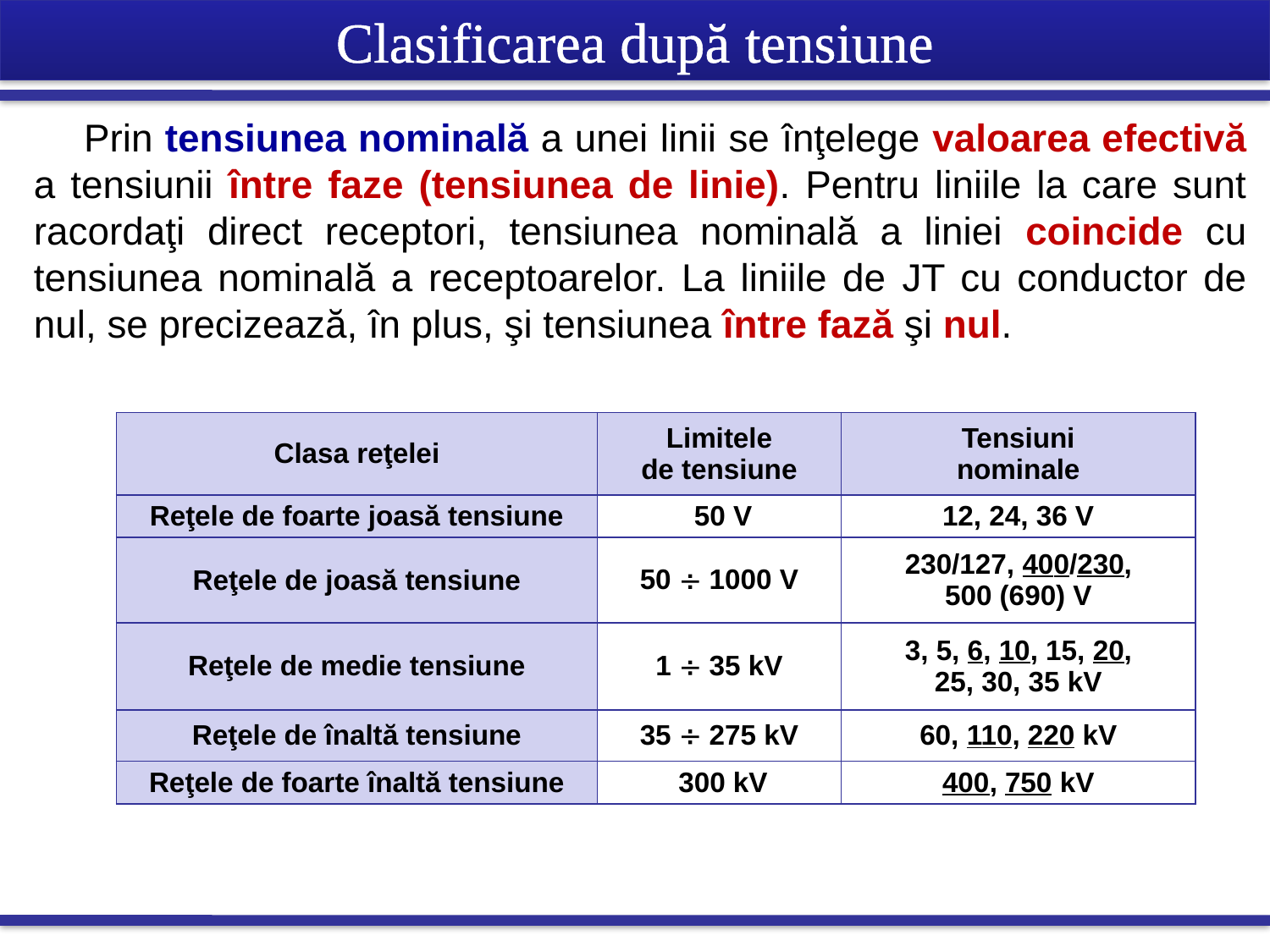

Clasificarea după tensiune

Prin tensiunea nominală a unei linii se înţelege valoarea efectivă a tensiunii între faze (tensiunea de linie). Pentru liniile la care sunt racordaţi direct receptori, tensiunea nominală a liniei coincide cu tensiunea nominală a receptoarelor. La liniile de JT cu conductor de nul, se precizează, în plus, şi tensiunea între fază şi nul.
| Clasa reţelei | Limitele de tensiune | Tensiuni nominale |
| --- | --- | --- |
| Reţele de foarte joasă tensiune | 50 V | 12, 24, 36 V |
| Reţele de joasă tensiune | 50 ÷ 1000 V | 230/127, 400/230, 500 (690) V |
| Reţele de medie tensiune | 1 ÷ 35 kV | 3, 5, 6, 10, 15, 20, 25, 30, 35 kV |
| Reţele de înaltă tensiune | 35 ÷ 275 kV | 60, 110, 220 kV |
| Reţele de foarte înaltă tensiune | 300 kV | 400, 750 kV |